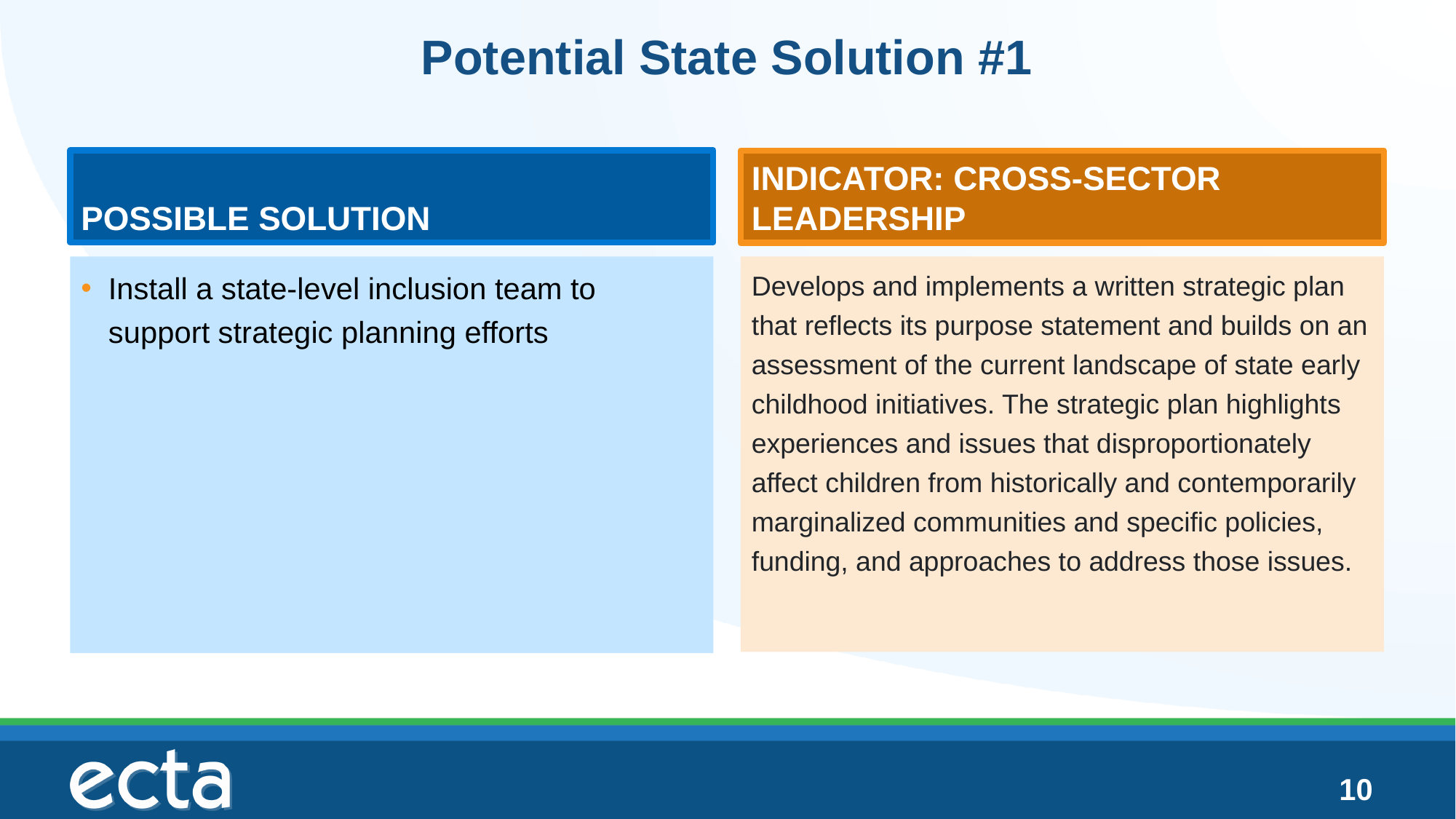

# Potential State Solution #1
Possible solution
Indicator: Cross-Sector Leadership
Develops and implements a written strategic plan that reflects its purpose statement and builds on an assessment of the current landscape of state early childhood initiatives. The strategic plan highlights experiences and issues that disproportionately affect children from historically and contemporarily marginalized communities and specific policies, funding, and approaches to address those issues.
Install a state-level inclusion team to support strategic planning efforts
10